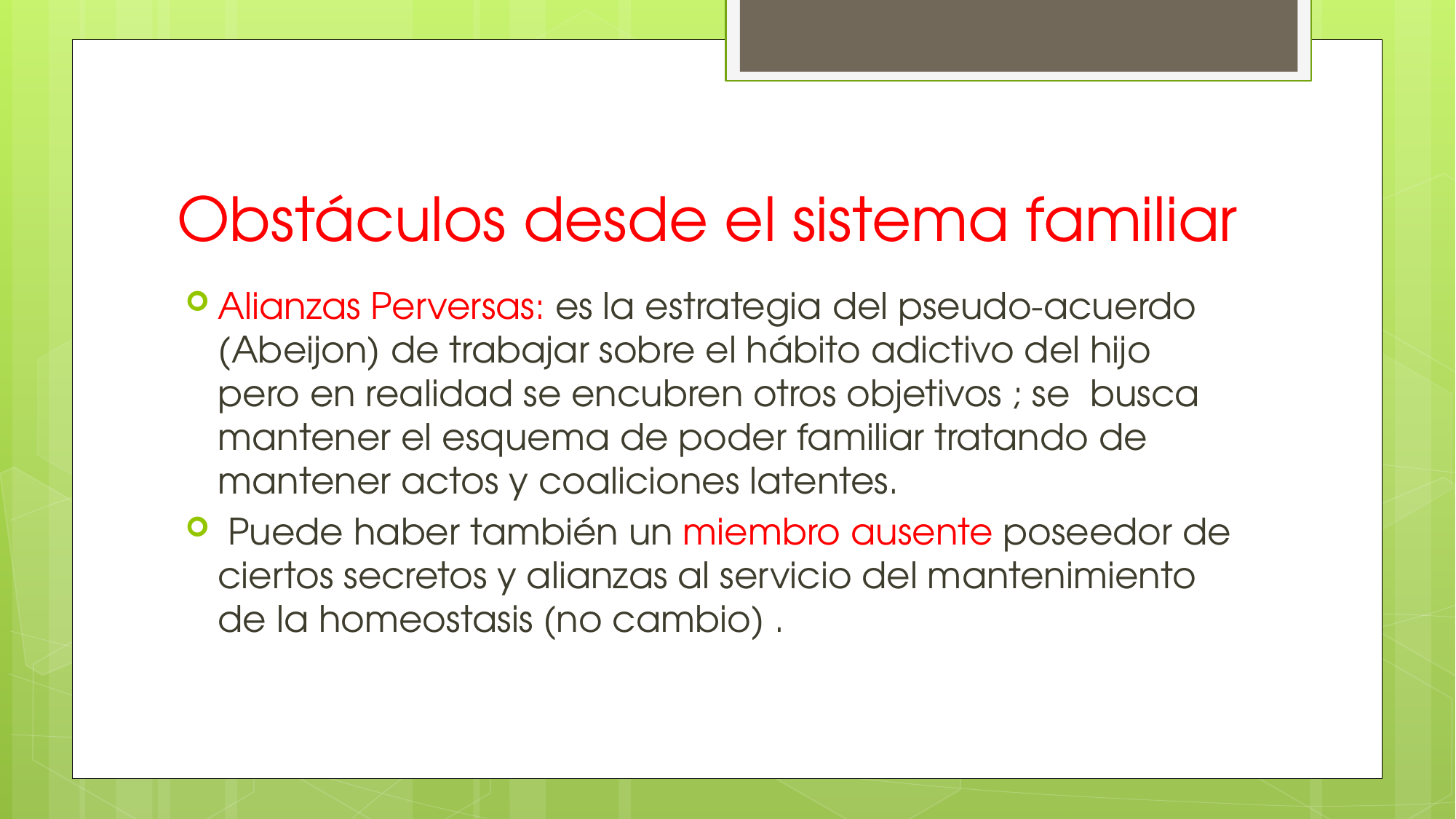

# Obstáculos desde el sistema familiar
Alianzas Perversas: es la estrategia del pseudo-acuerdo (Abeijon) de trabajar sobre el hábito adictivo del hijo pero en realidad se encubren otros objetivos ; se  busca mantener el esquema de poder familiar tratando de mantener actos y coaliciones latentes.
 Puede haber también un miembro ausente poseedor de ciertos secretos y alianzas al servicio del mantenimiento de la homeostasis (no cambio) .